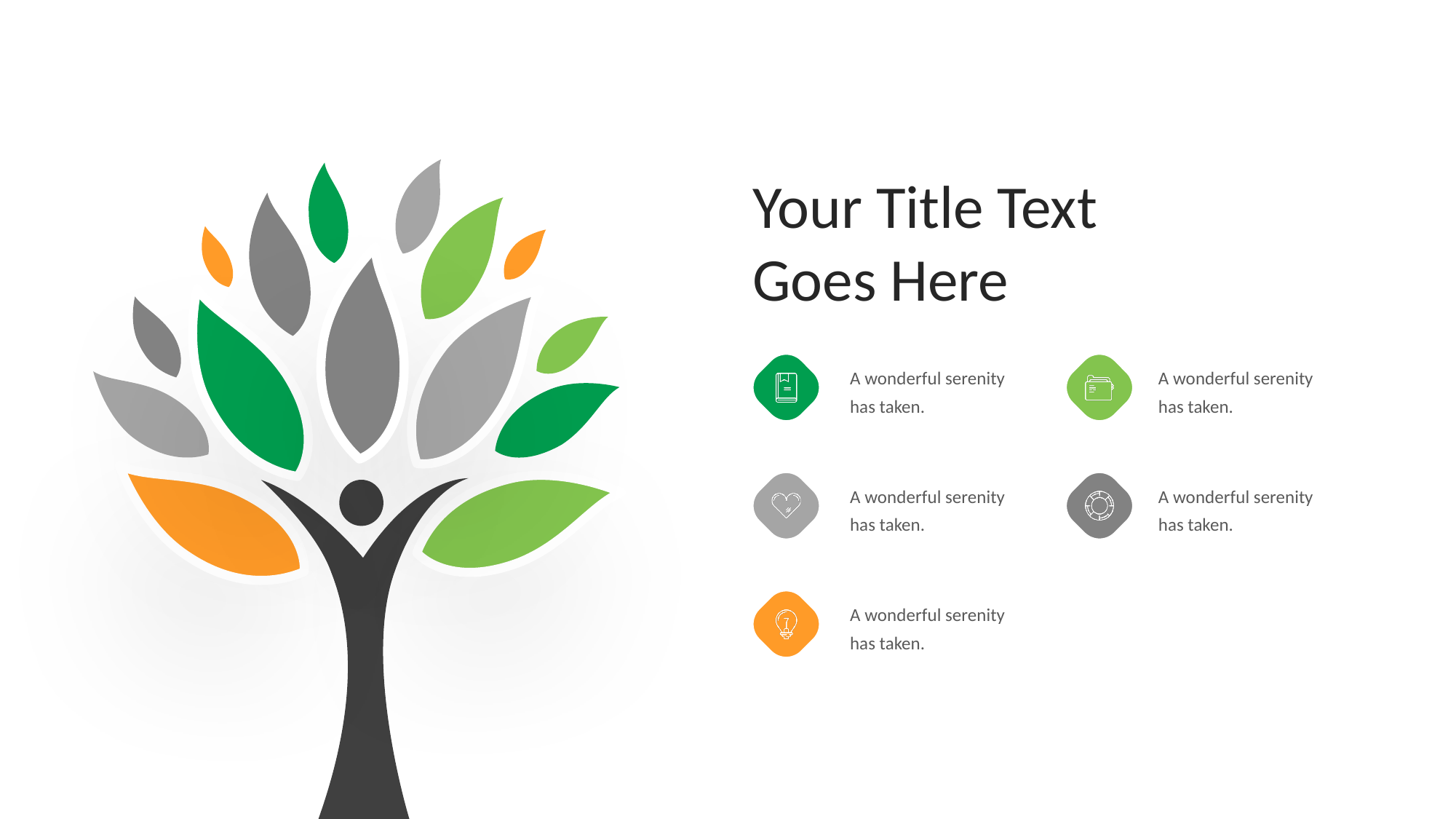

Your Title Text
Goes Here
A wonderful serenity has taken.
A wonderful serenity has taken.

A wonderful serenity has taken.
A wonderful serenity has taken.

A wonderful serenity has taken.